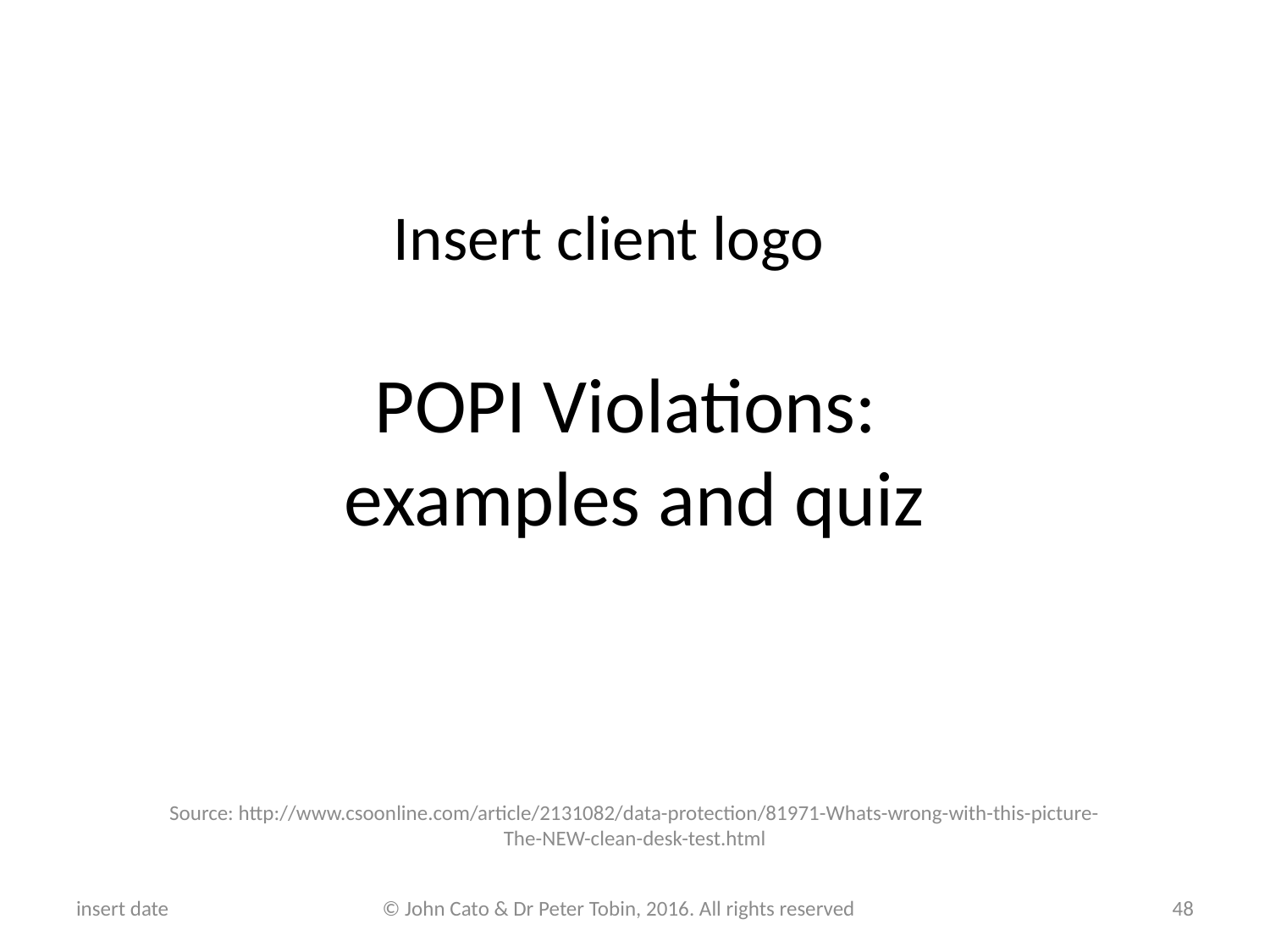

Insert client logo
# POPI Violations: examples and quiz
Source: http://www.csoonline.com/article/2131082/data-protection/81971-Whats-wrong-with-this-picture-The-NEW-clean-desk-test.html
insert date
© John Cato & Dr Peter Tobin, 2016. All rights reserved
48